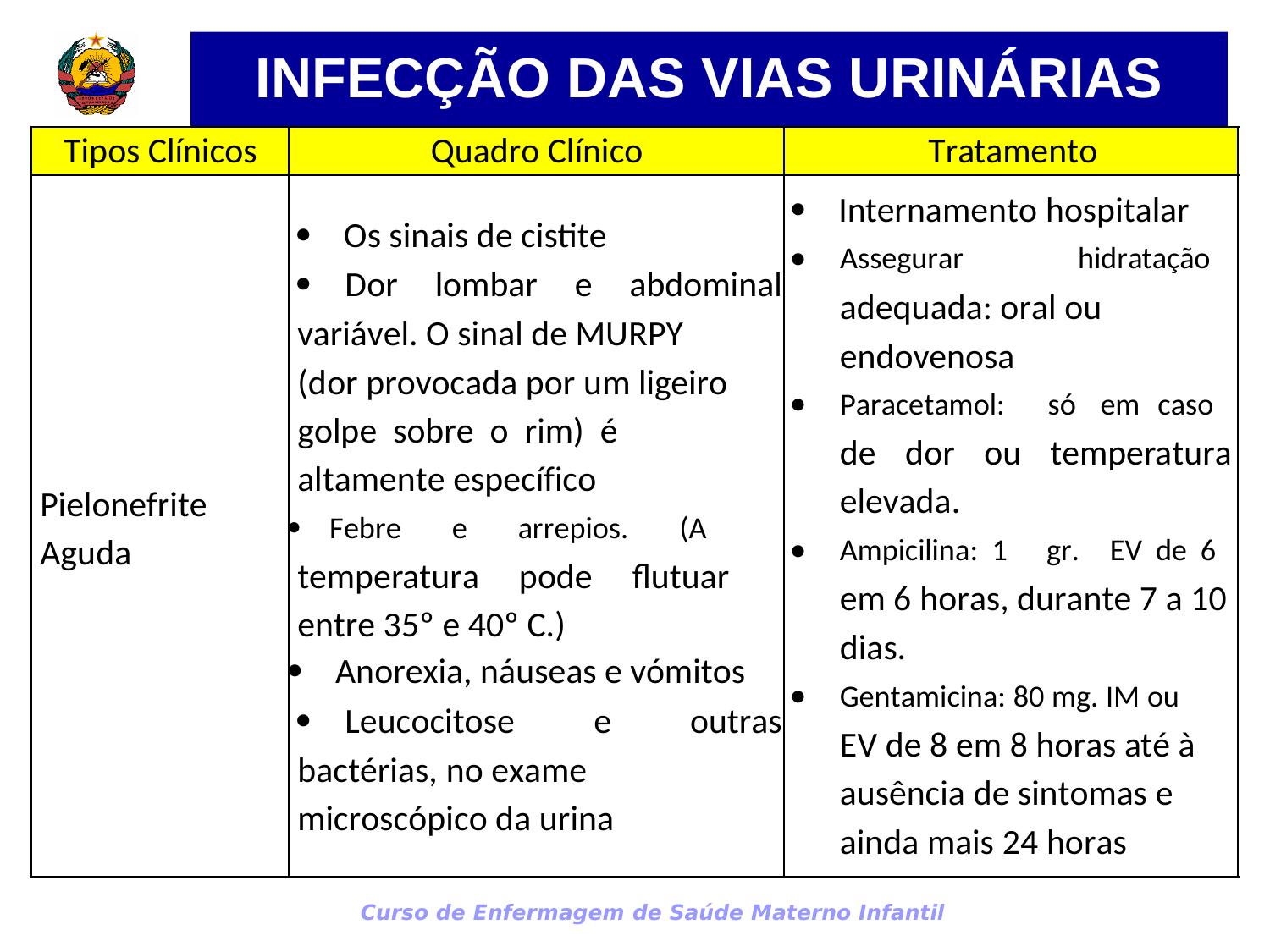

INFECÇÃO DAS VIAS URINÁRIAS

Tipos Clínicos

Quadro Clínico

Tratamento

Pielonefrite
Aguda

•   Os sinais de cistite
•	Dor    lombar    e    abdominal
variável. O sinal de MURPY
(dor provocada por um ligeiro
golpe  sobre  o  rim)  é
altamente específico
•   Febre       e       arrepios.       (A
temperatura    pode    flutuar
entre 35º e 40º C.)
•   Anorexia, náuseas e vómitos
•	Leucocitose         e         outras
bactérias, no exame
microscópico da urina

•   Internamento hospitalar
adequada: oral ou
endovenosa
de   dor   ou   temperatura
elevada.
em 6 horas, durante 7 a 10
dias.
EV de 8 em 8 horas até à
ausência de sintomas e
ainda mais 24 horas
•
Assegurar
hidratação
•
Paracetamol:
só
em  caso
•
Ampicilina: 1
gr.
EV de 6
•
Gentamicina: 80 mg. IM ou

Curso de Enfermagem de Saúde Materno Infantil